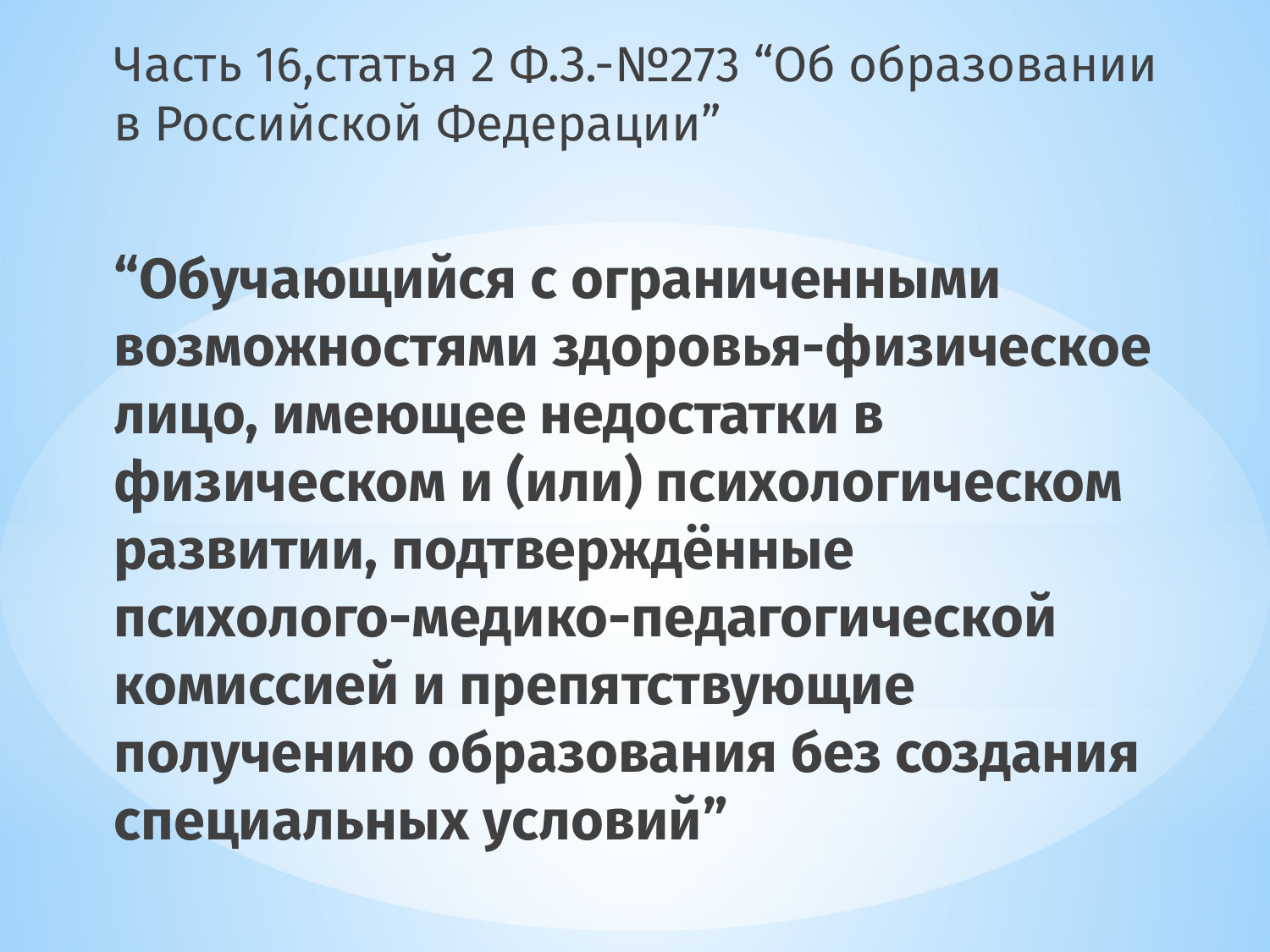

Часть 16,статья 2 Ф.З.-№273 “Об образовании в Российской Федерации”

“Обучающийся с ограниченными возможностями здоровья-физическое лицо, имеющее недостатки в физическом и (или) психологическом развитии, подтверждённые психолого-медико-педагогической комиссией и препятствующие  получению образования без создания специальных условий”